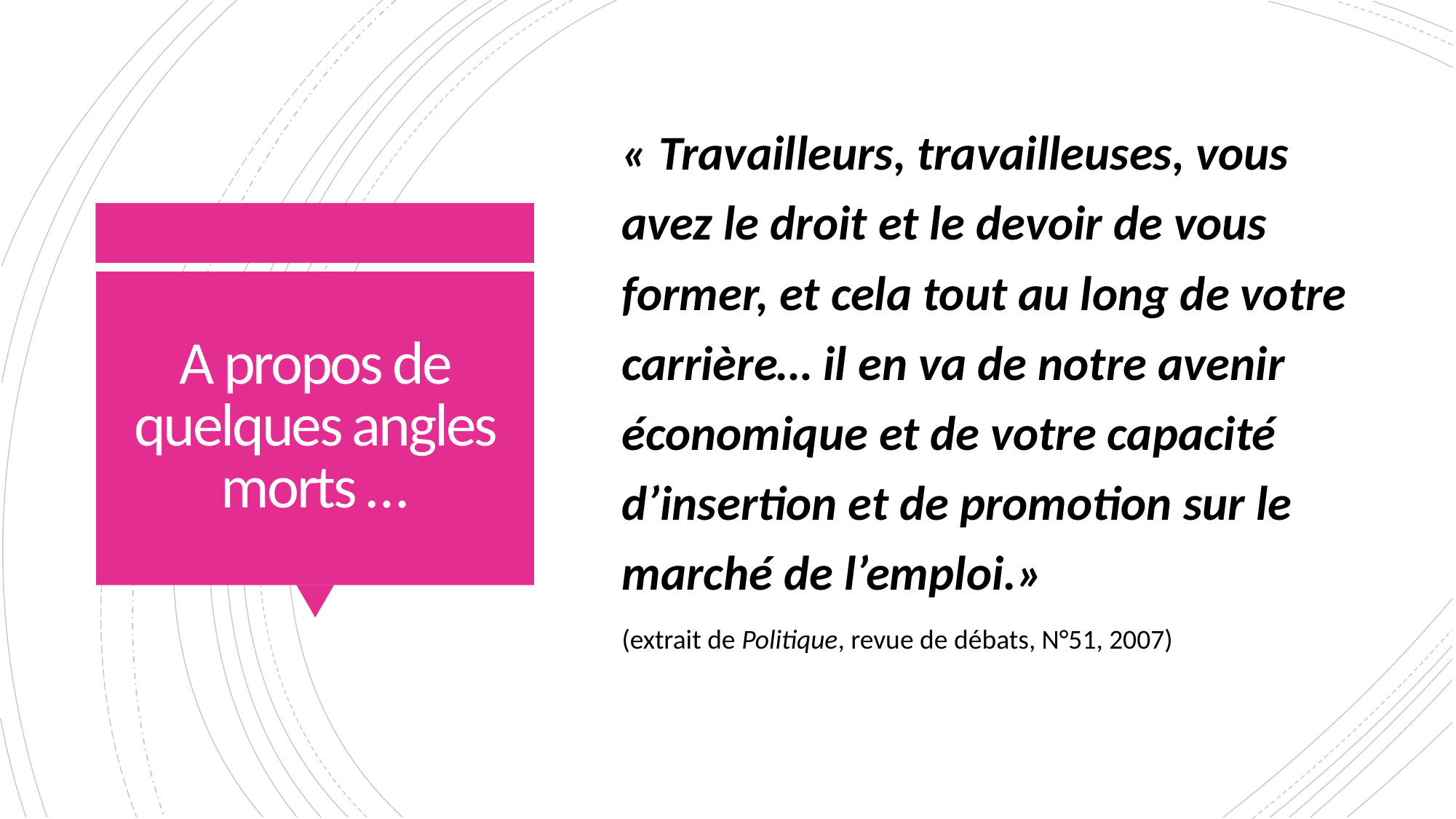

« Travailleurs, travailleuses, vous avez le droit et le devoir de vous former, et cela tout au long de votre carrière… il en va de notre avenir économique et de votre capacité d’insertion et de promotion sur le marché de l’emploi.»
(extrait de Politique, revue de débats, N°51, 2007)

# A propos de quelques angles morts …